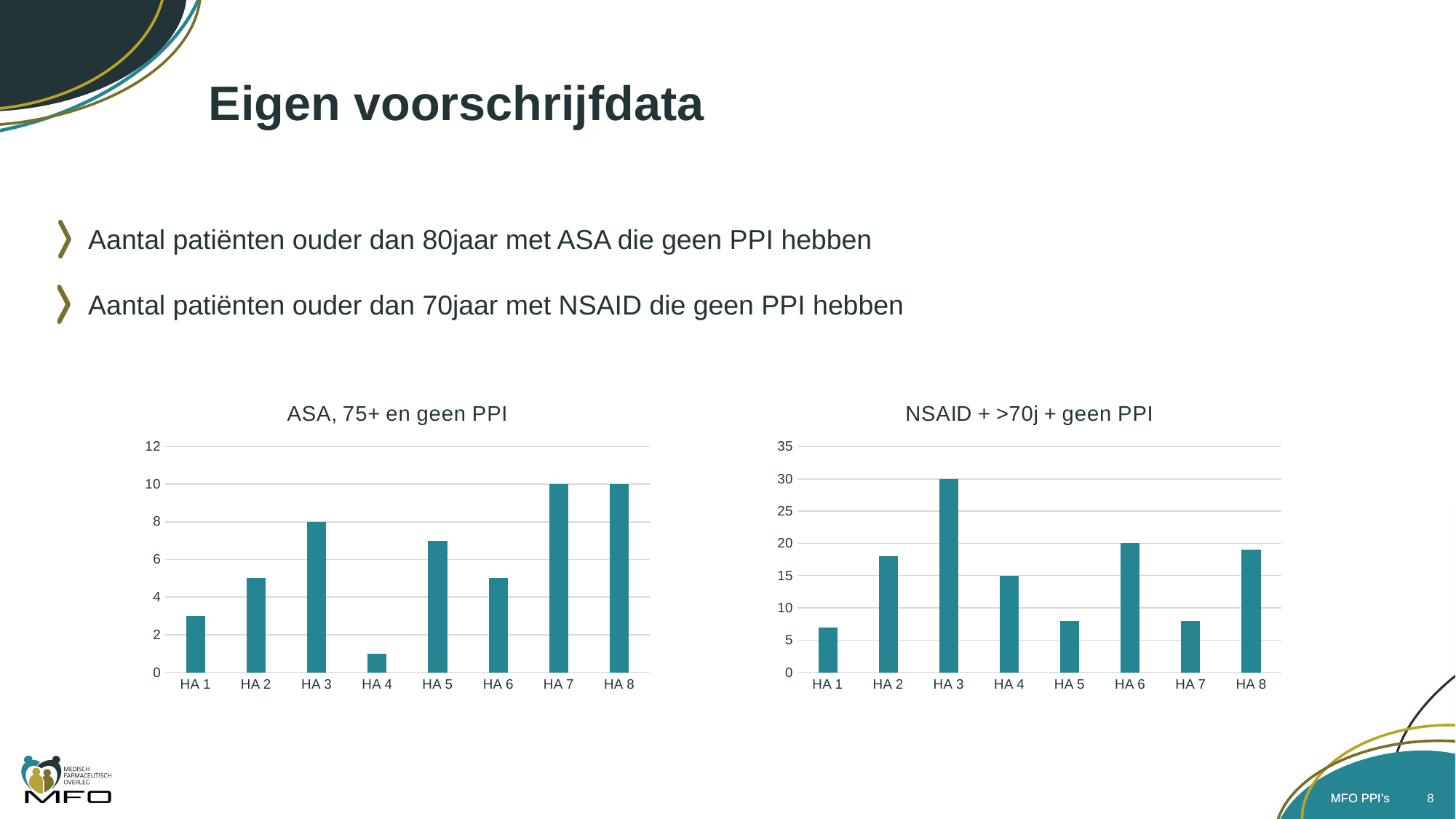

# Eigen voorschrijfdata
  Aantal patiënten ouder dan 80jaar met ASA die geen PPI hebben

  Aantal patiënten ouder dan 70jaar met NSAID die geen PPI hebben

Klikken om de tekststijl van het model te bewerken
Klikken om de tekststijl van het model te bewerken

### Chart: ASA, 75+ en geen PPI

| Category |  |
|---|---|
| HA 1 | 3.0 |
| HA 2 | 5.0 |
| HA 3 | 8.0 |
| HA 4 | 1.0 |
| HA 5 | 7.0 |
| HA 6 | 5.0 |
| HA 7 | 10.0 |
| HA 8 | 10.0 |

### Chart: NSAID + >70j + geen PPI

| Category |  |
|---|---|
| HA 1 | 7.0 |
| HA 2 | 18.0 |
| HA 3 | 30.0 |
| HA 4 | 15.0 |
| HA 5 | 8.0 |
| HA 6 | 20.0 |
| HA 7 | 8.0 |
| HA 8 | 19.0 |

8